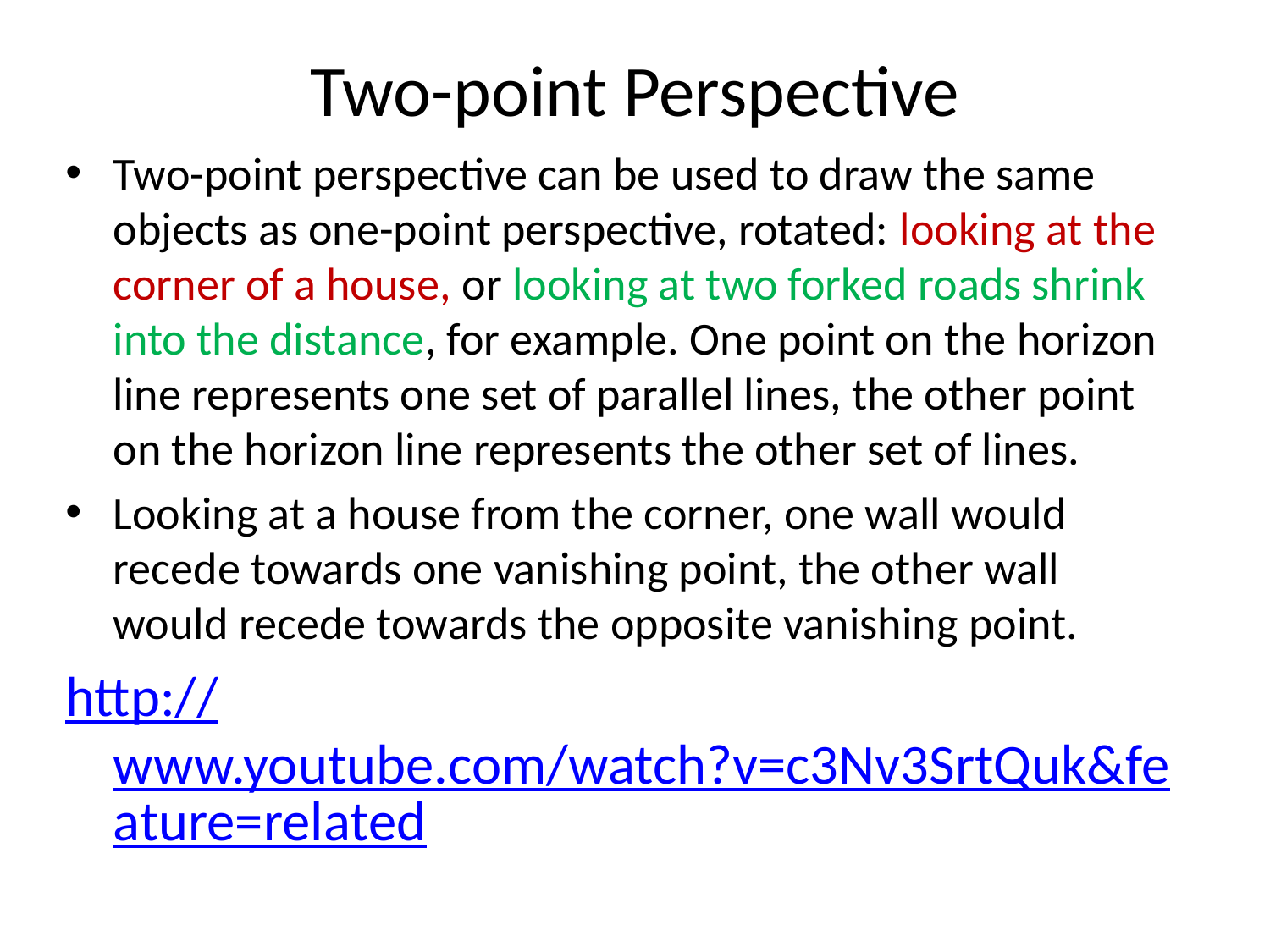

# Two-point Perspective
Two-point perspective can be used to draw the same objects as one-point perspective, rotated: looking at the corner of a house, or looking at two forked roads shrink into the distance, for example. One point on the horizon line represents one set of parallel lines, the other point on the horizon line represents the other set of lines.
Looking at a house from the corner, one wall would recede towards one vanishing point, the other wall would recede towards the opposite vanishing point.
http://www.youtube.com/watch?v=c3Nv3SrtQuk&feature=related